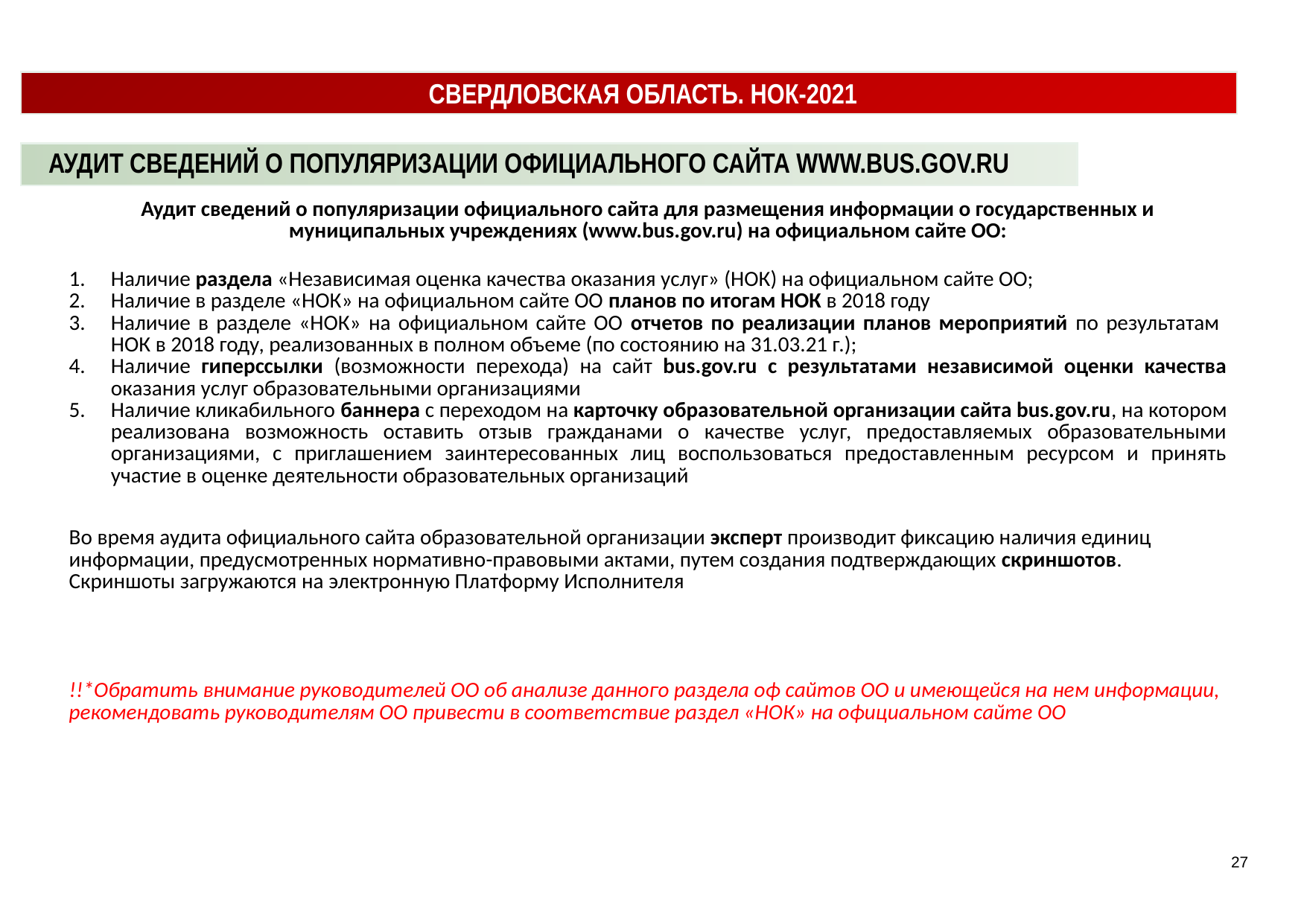

СВЕРДЛОВСКАЯ ОБЛАСТЬ. НОК-2021

АУДИТ СВЕДЕНИЙ О ПОПУЛЯРИЗАЦИИ ОФИЦИАЛЬНОГО САЙТА WWW.BUS.GOV.RU
| Аудит сведений о популяризации официального сайта для размещения информации о государственных и муниципальных учреждениях (www.bus.gov.ru) на официальном сайте ОО: Наличие раздела «Независимая оценка качества оказания услуг» (НОК) на официальном сайте ОО; Наличие в разделе «НОК» на официальном сайте ОО планов по итогам НОК в 2018 году Наличие в разделе «НОК» на официальном сайте ОО отчетов по реализации планов мероприятий по результатам НОК в 2018 году, реализованных в полном объеме (по состоянию на 31.03.21 г.); Наличие гиперссылки (возможности перехода) на сайт bus.gov.ru с результатами независимой оценки качества оказания услуг образовательными организациями Наличие кликабильного баннера с переходом на карточку образовательной организации сайта bus.gov.ru, на котором реализована возможность оставить отзыв гражданами о качестве услуг, предоставляемых образовательными организациями, с приглашением заинтересованных лиц воспользоваться предоставленным ресурсом и принять участие в оценке деятельности образовательных организаций Во время аудита официального сайта образовательной организации эксперт производит фиксацию наличия единиц информации, предусмотренных нормативно-правовыми актами, путем создания подтверждающих скриншотов. Скриншоты загружаются на электронную Платформу Исполнителя !!\*Обратить внимание руководителей ОО об анализе данного раздела оф сайтов ОО и имеющейся на нем информации, рекомендовать руководителям ОО привести в соответствие раздел «НОК» на официальном сайте ОО |
| --- |
|  |
27